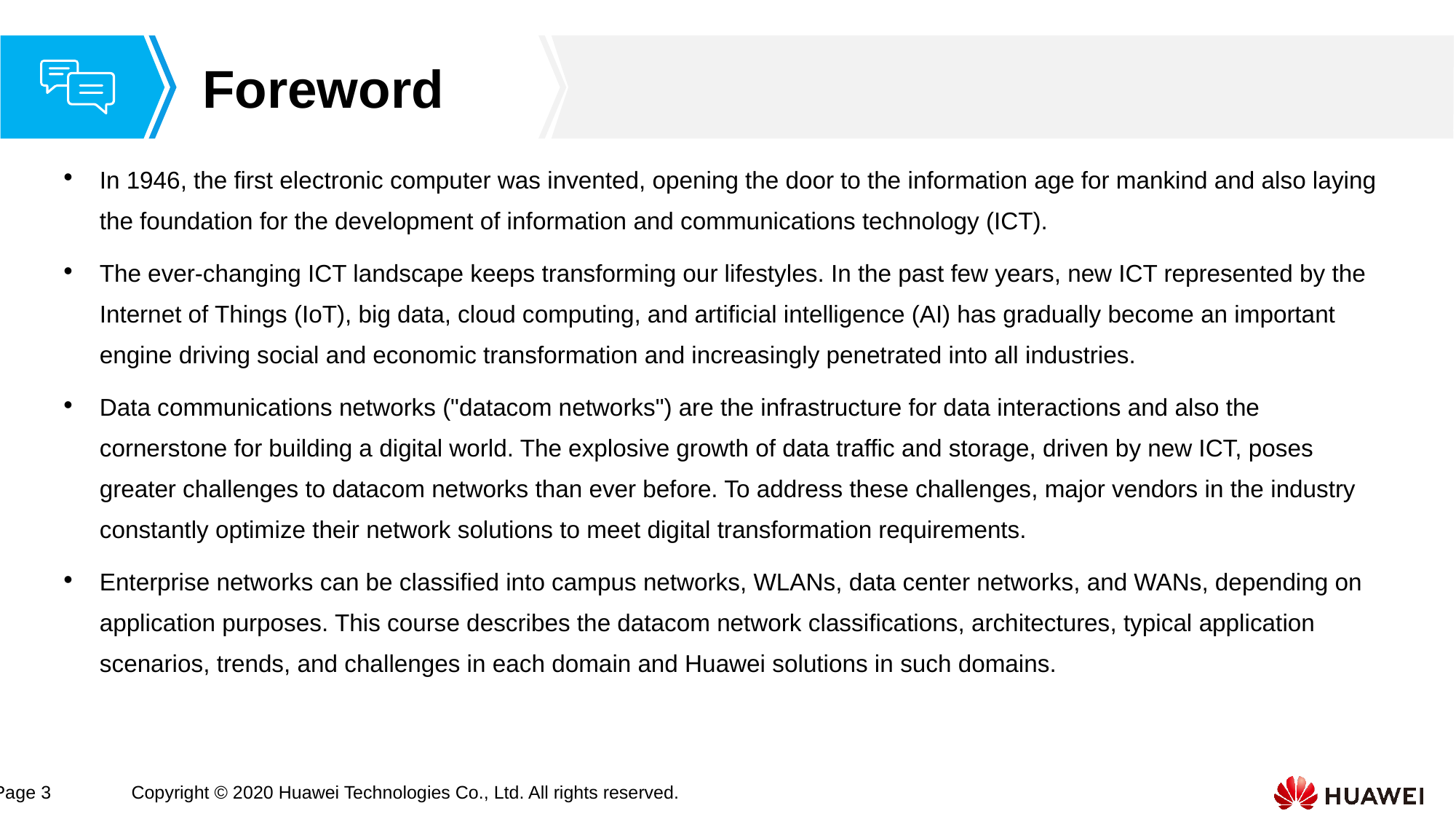

In 1946, the first electronic computer was invented, opening the door to the information age for mankind and also laying the foundation for the development of information and communications technology (ICT).
The ever-changing ICT landscape keeps transforming our lifestyles. In the past few years, new ICT represented by the Internet of Things (IoT), big data, cloud computing, and artificial intelligence (AI) has gradually become an important engine driving social and economic transformation and increasingly penetrated into all industries.
Data communications networks ("datacom networks") are the infrastructure for data interactions and also the cornerstone for building a digital world. The explosive growth of data traffic and storage, driven by new ICT, poses greater challenges to datacom networks than ever before. To address these challenges, major vendors in the industry constantly optimize their network solutions to meet digital transformation requirements.
Enterprise networks can be classified into campus networks, WLANs, data center networks, and WANs, depending on application purposes. This course describes the datacom network classifications, architectures, typical application scenarios, trends, and challenges in each domain and Huawei solutions in such domains.